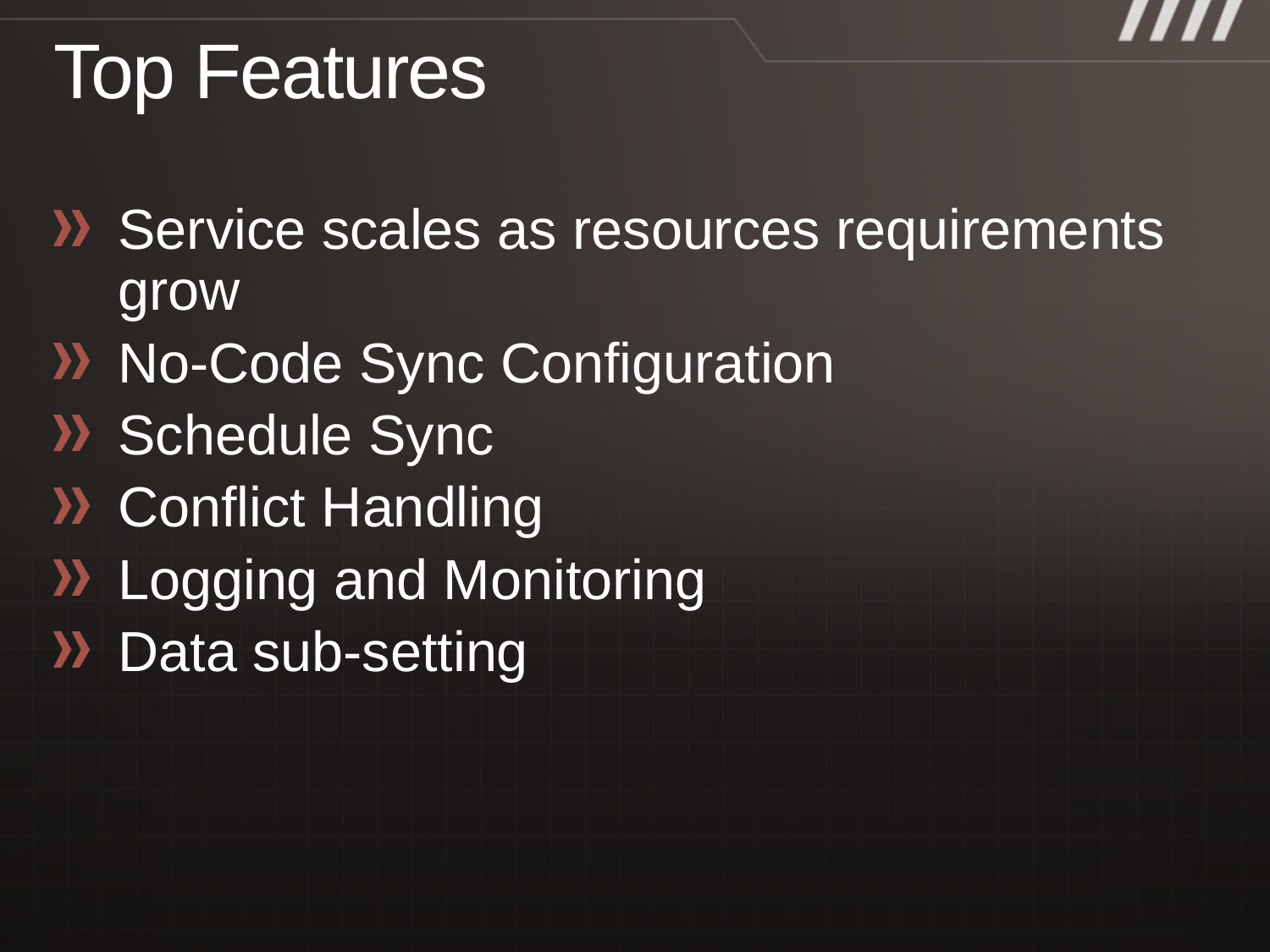

# Top Features
Service scales as resources requirements grow
No-Code Sync Configuration
Schedule Sync
Conflict Handling
Logging and Monitoring
Data sub-setting